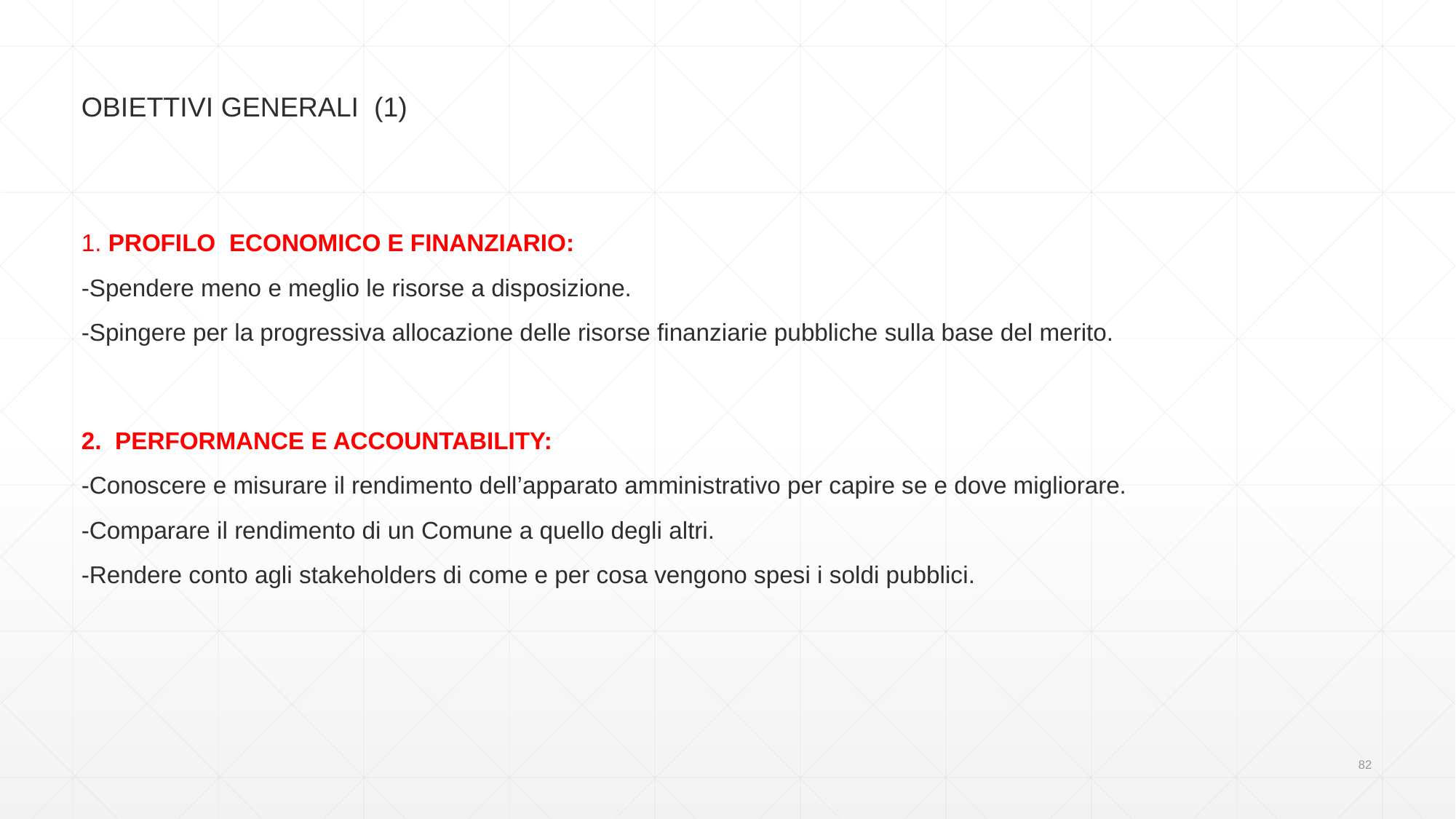

OBIETTIVI GENERALI  (1)

1. Profilo  economico e finanziario:
-Spendere meno e meglio le risorse a disposizione.
-Spingere per la progressiva allocazione delle risorse finanziarie pubbliche sulla base del merito.

2.  performance e accountability:
-Conoscere e misurare il rendimento dell’apparato amministrativo per capire se e dove migliorare.
-Comparare il rendimento di un Comune a quello degli altri.
-Rendere conto agli stakeholders di come e per cosa vengono spesi i soldi pubblici.
82